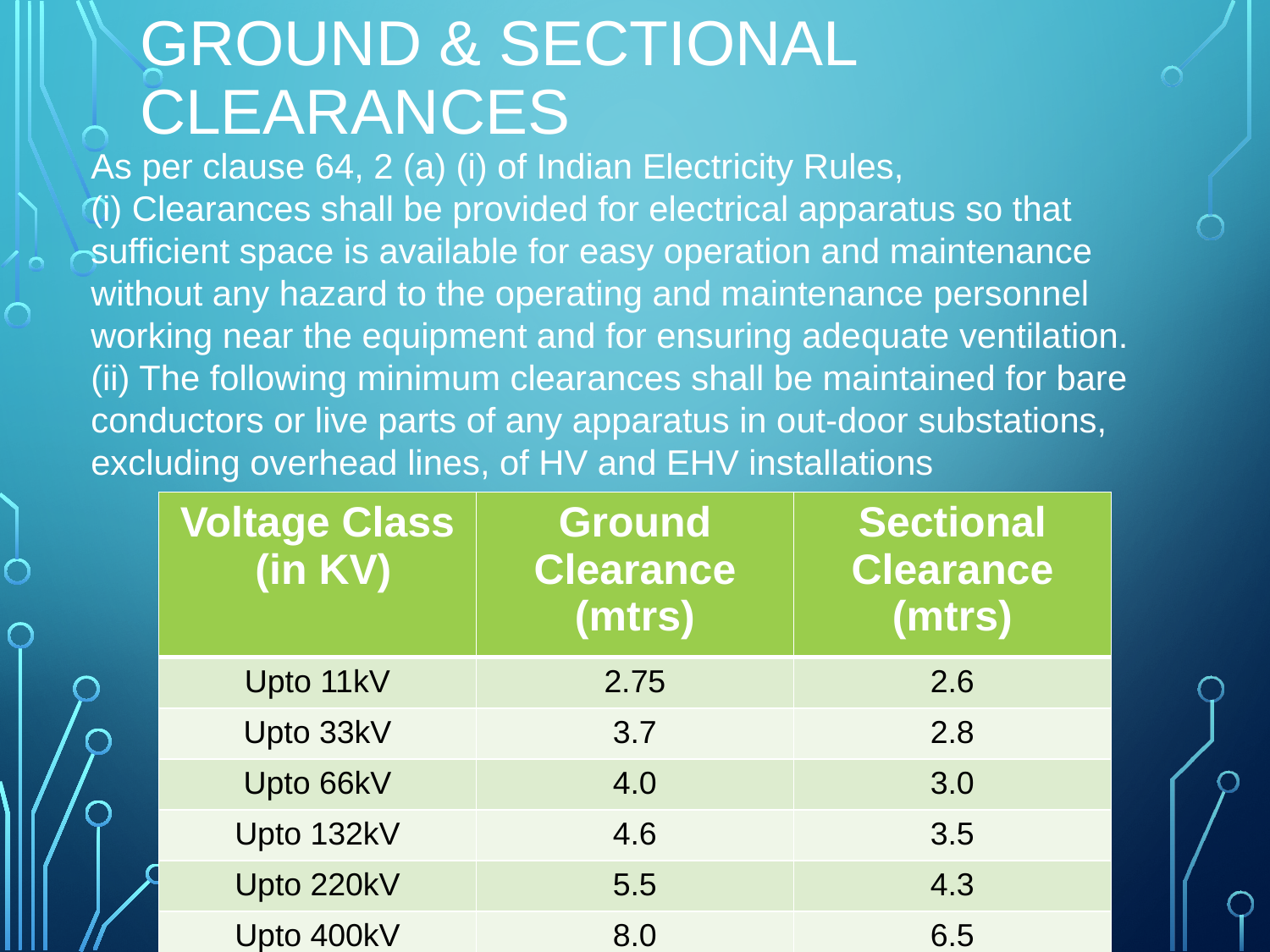

# Ground & Sectional Clearances
As per clause 64, 2 (a) (i) of Indian Electricity Rules,
(i) Clearances shall be provided for electrical apparatus so that sufficient space is available for easy operation and maintenance without any hazard to the operating and maintenance personnel working near the equipment and for ensuring adequate ventilation.
(ii) The following minimum clearances shall be maintained for bare conductors or live parts of any apparatus in out-door substations, excluding overhead lines, of HV and EHV installations
| Voltage Class (in KV) | Ground Clearance (mtrs) | Sectional Clearance (mtrs) |
| --- | --- | --- |
| Upto 11kV | 2.75 | 2.6 |
| Upto 33kV | 3.7 | 2.8 |
| Upto 66kV | 4.0 | 3.0 |
| Upto 132kV | 4.6 | 3.5 |
| Upto 220kV | 5.5 | 4.3 |
| Upto 400kV | 8.0 | 6.5 |